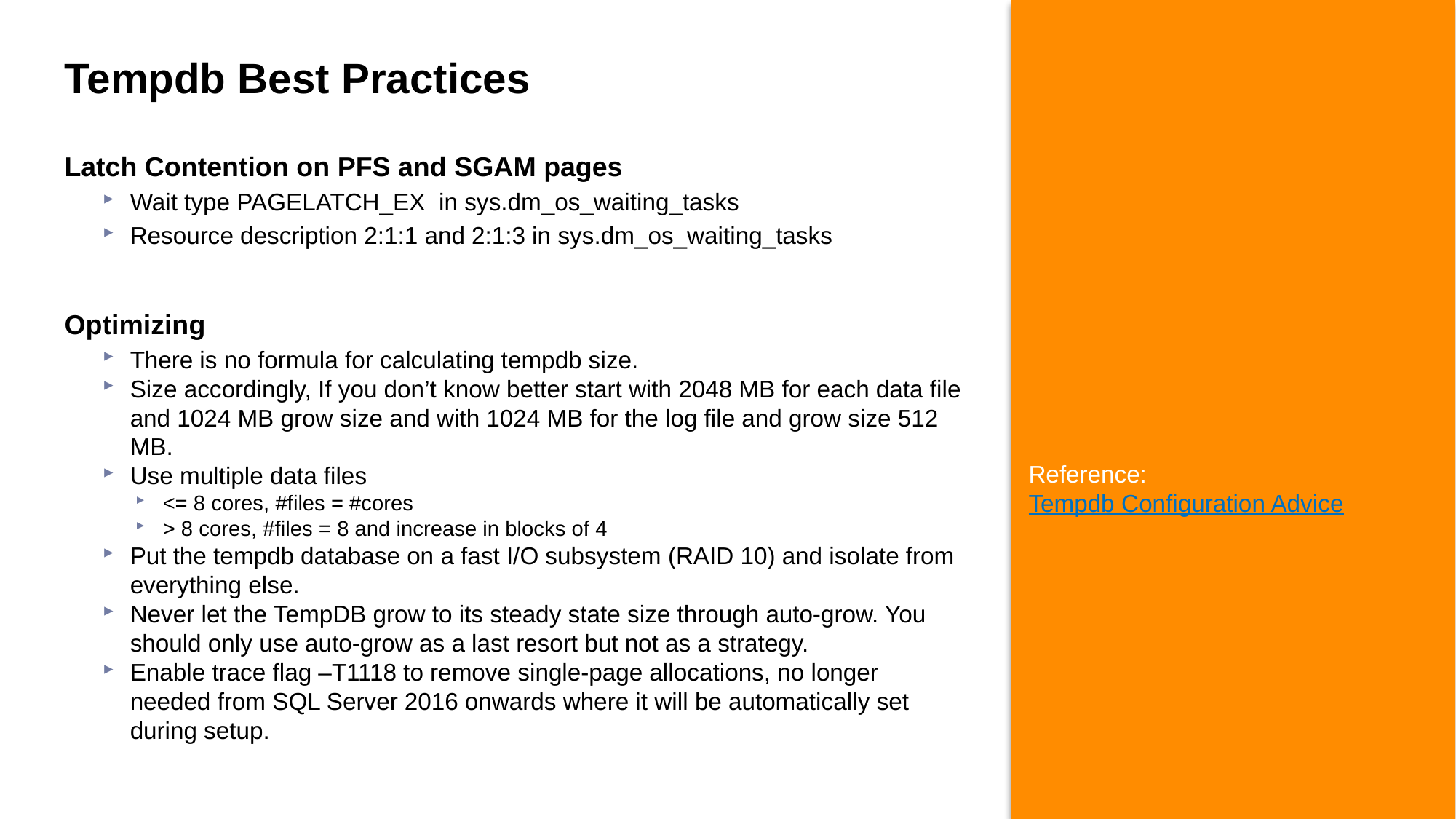

# Tempdb Best Practices
Latch Contention on PFS and SGAM pages
Wait type PAGELATCH_EX  in sys.dm_os_waiting_tasks
Resource description 2:1:1 and 2:1:3 in sys.dm_os_waiting_tasks

Optimizing
There is no formula for calculating tempdb size.
Size accordingly, If you don’t know better start with 2048 MB for each data file and 1024 MB grow size and with 1024 MB for the log file and grow size 512 MB.
Use multiple data files
<= 8 cores, #files = #cores
> 8 cores, #files = 8 and increase in blocks of 4
Put the tempdb database on a fast I/O subsystem (RAID 10) and isolate from everything else.
Never let the TempDB grow to its steady state size through auto-grow. You should only use auto-grow as a last resort but not as a strategy.
Enable trace flag –T1118 to remove single-page allocations, no longer needed from SQL Server 2016 onwards where it will be automatically set during setup.
Reference:
Tempdb Configuration Advice